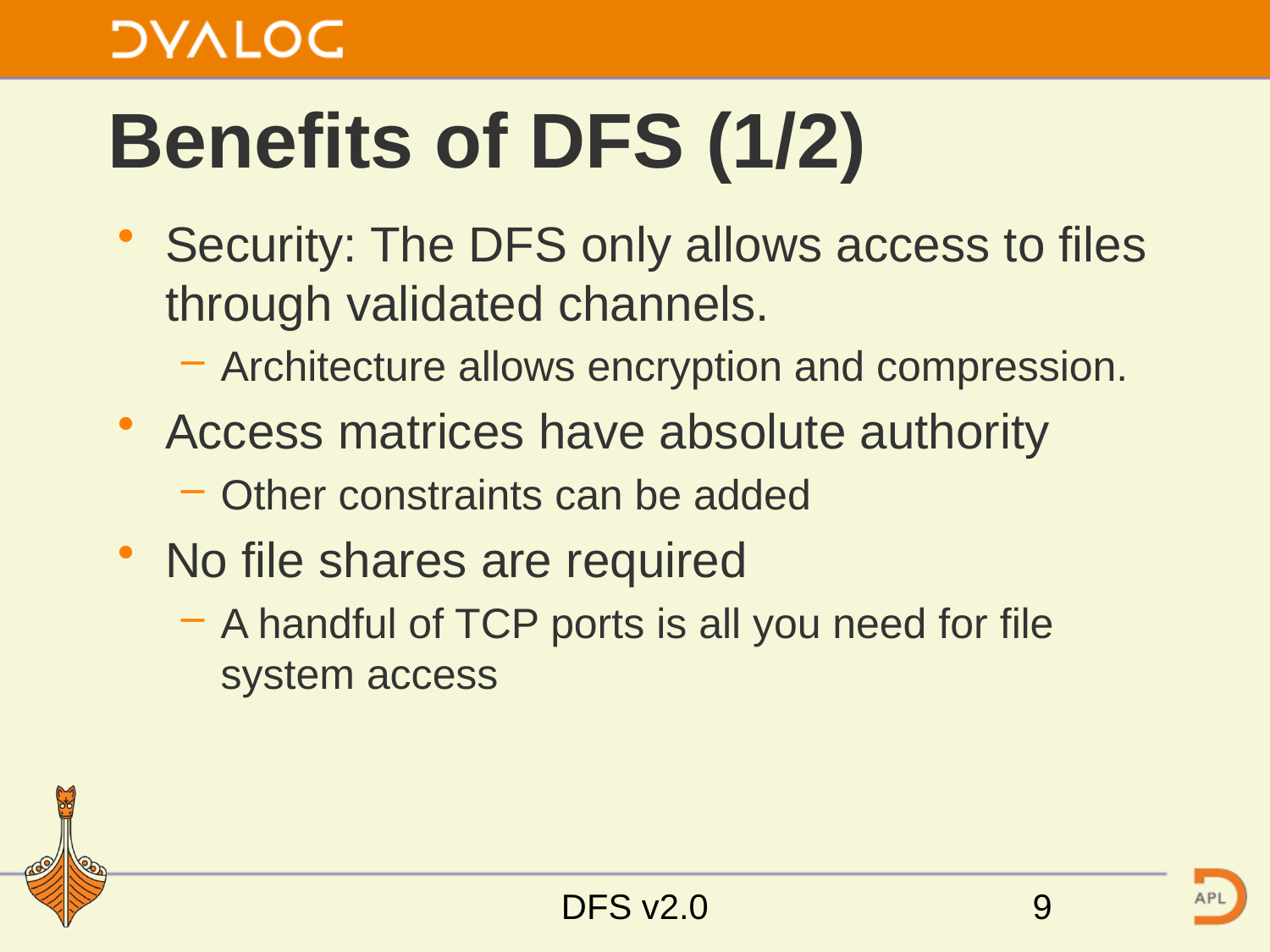

# Benefits of DFS (1/2)
Security: The DFS only allows access to files through validated channels.
Architecture allows encryption and compression.
Access matrices have absolute authority
Other constraints can be added
No file shares are required
A handful of TCP ports is all you need for file system access

DFS v2.0
9